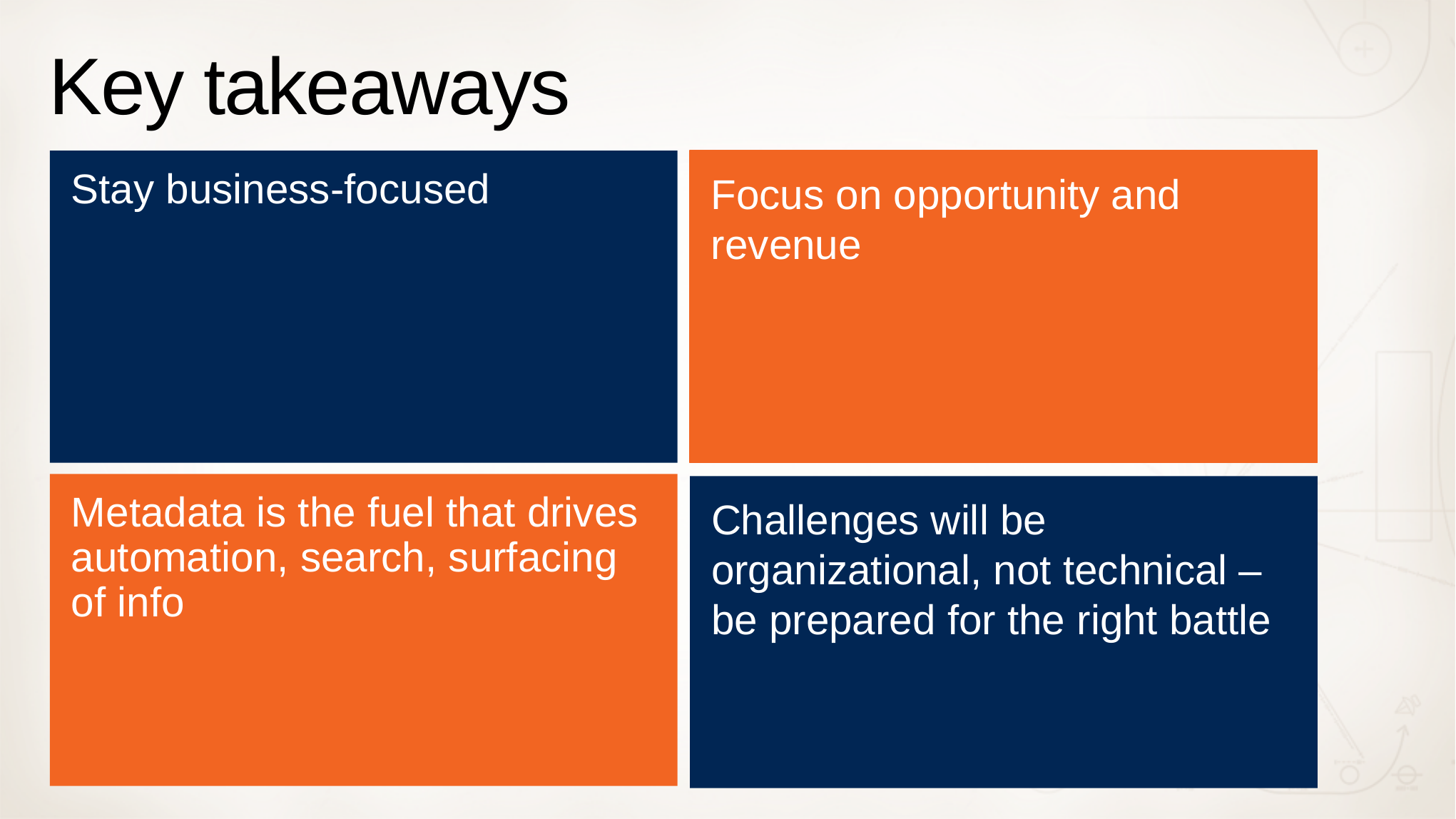

# Key takeaways
Stay business-focused
Focus on opportunity and revenue
Metadata is the fuel that drives automation, search, surfacing of info

Challenges will be organizational, not technical – be prepared for the right battle